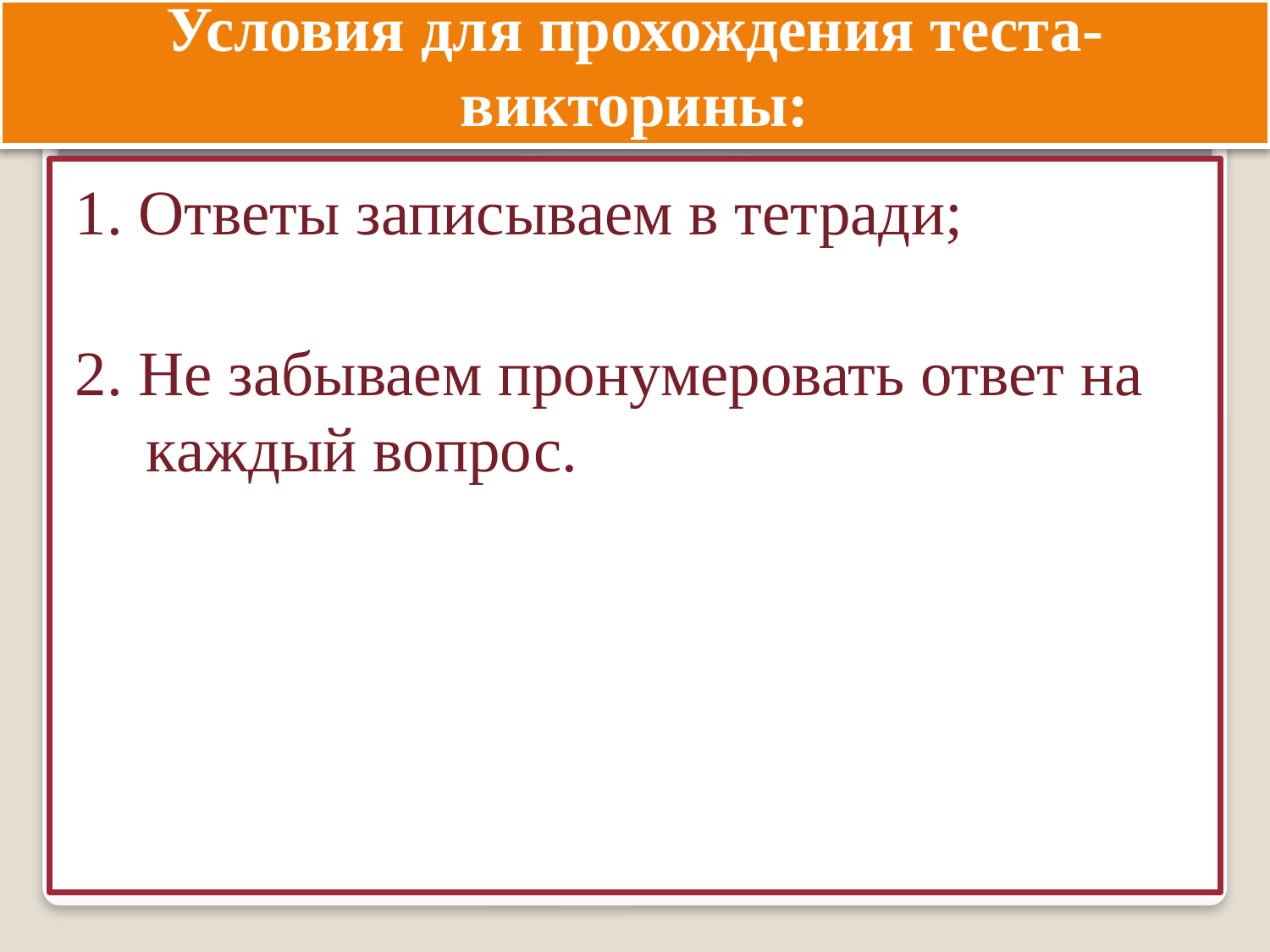

# Условия для прохождения теста-викторины:
1. Ответы записываем в тетради;

2. Не забываем пронумеровать ответ на каждый вопрос.